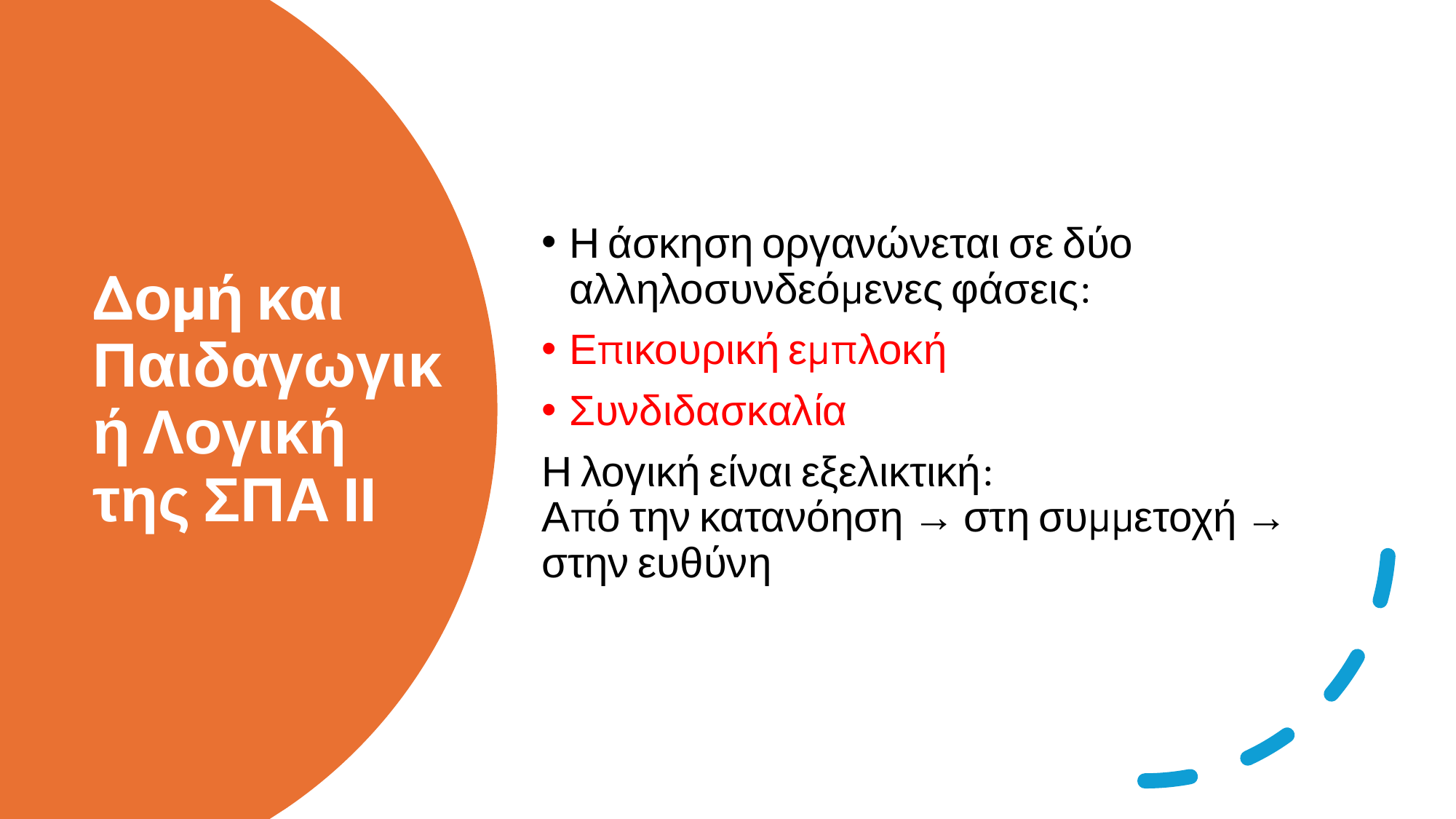

Η άσκηση οργανώνεται σε δύο αλληλοσυνδεόμενες φάσεις:
Επικουρική εμπλοκή
Συνδιδασκαλία
Η λογική είναι εξελικτική:
Από την κατανόηση → στη συμμετοχή → στην ευθύνη
# Δομή και Παιδαγωγική Λογική της ΣΠΑ ΙΙ